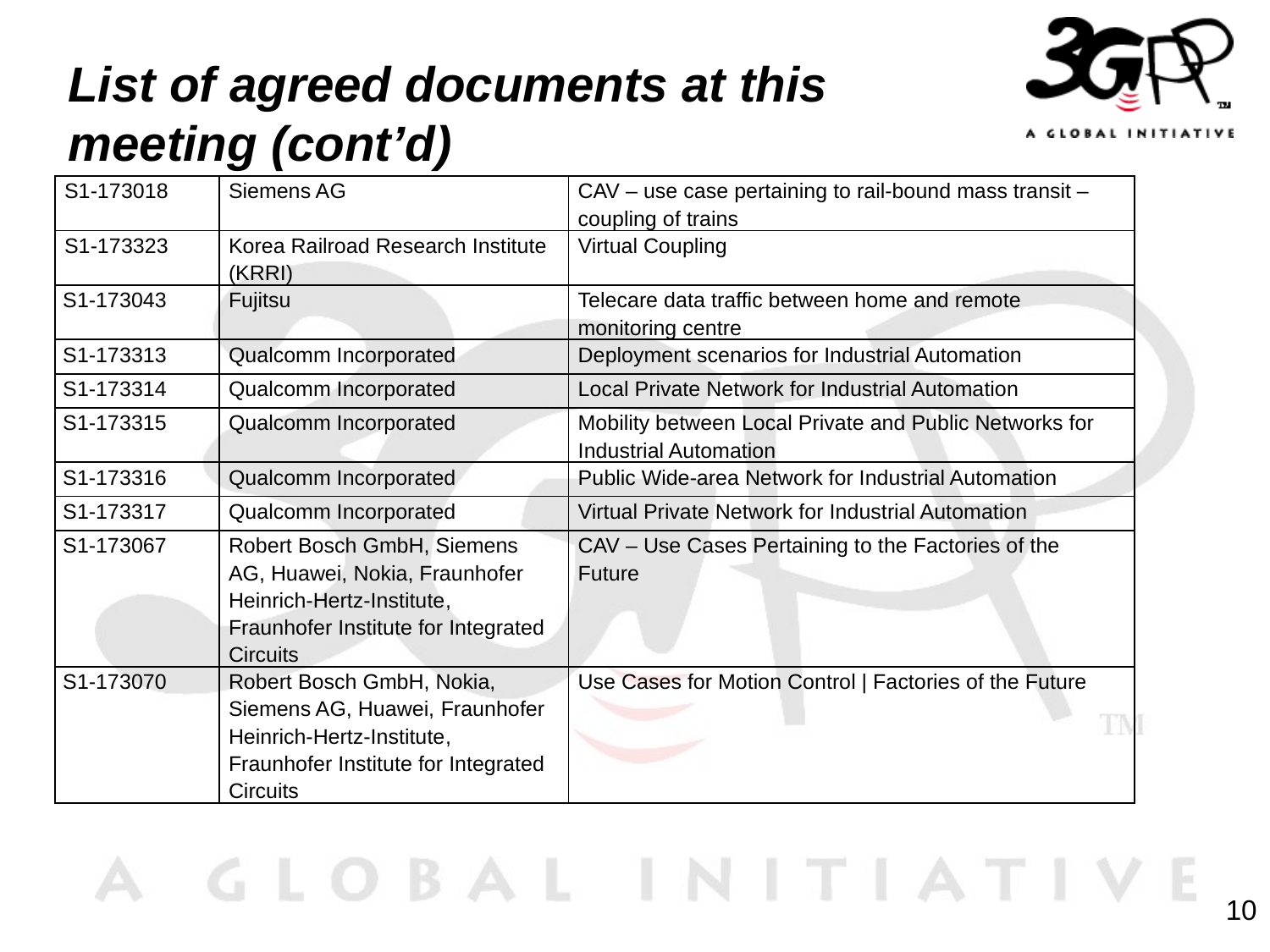

# List of agreed documents at this meeting (cont’d)
| S1-173018 | Siemens AG | CAV – use case pertaining to rail-bound mass transit – coupling of trains |
| --- | --- | --- |
| S1-173323 | Korea Railroad Research Institute (KRRI) | Virtual Coupling |
| S1-173043 | Fujitsu | Telecare data traffic between home and remote monitoring centre |
| S1-173313 | Qualcomm Incorporated | Deployment scenarios for Industrial Automation |
| S1-173314 | Qualcomm Incorporated | Local Private Network for Industrial Automation |
| S1-173315 | Qualcomm Incorporated | Mobility between Local Private and Public Networks for Industrial Automation |
| S1-173316 | Qualcomm Incorporated | Public Wide-area Network for Industrial Automation |
| S1-173317 | Qualcomm Incorporated | Virtual Private Network for Industrial Automation |
| S1-173067 | Robert Bosch GmbH, Siemens AG, Huawei, Nokia, Fraunhofer Heinrich-Hertz-Institute, Fraunhofer Institute for Integrated Circuits | CAV – Use Cases Pertaining to the Factories of the Future |
| S1-173070 | Robert Bosch GmbH, Nokia, Siemens AG, Huawei, Fraunhofer Heinrich-Hertz-Institute, Fraunhofer Institute for Integrated Circuits | Use Cases for Motion Control | Factories of the Future |
10